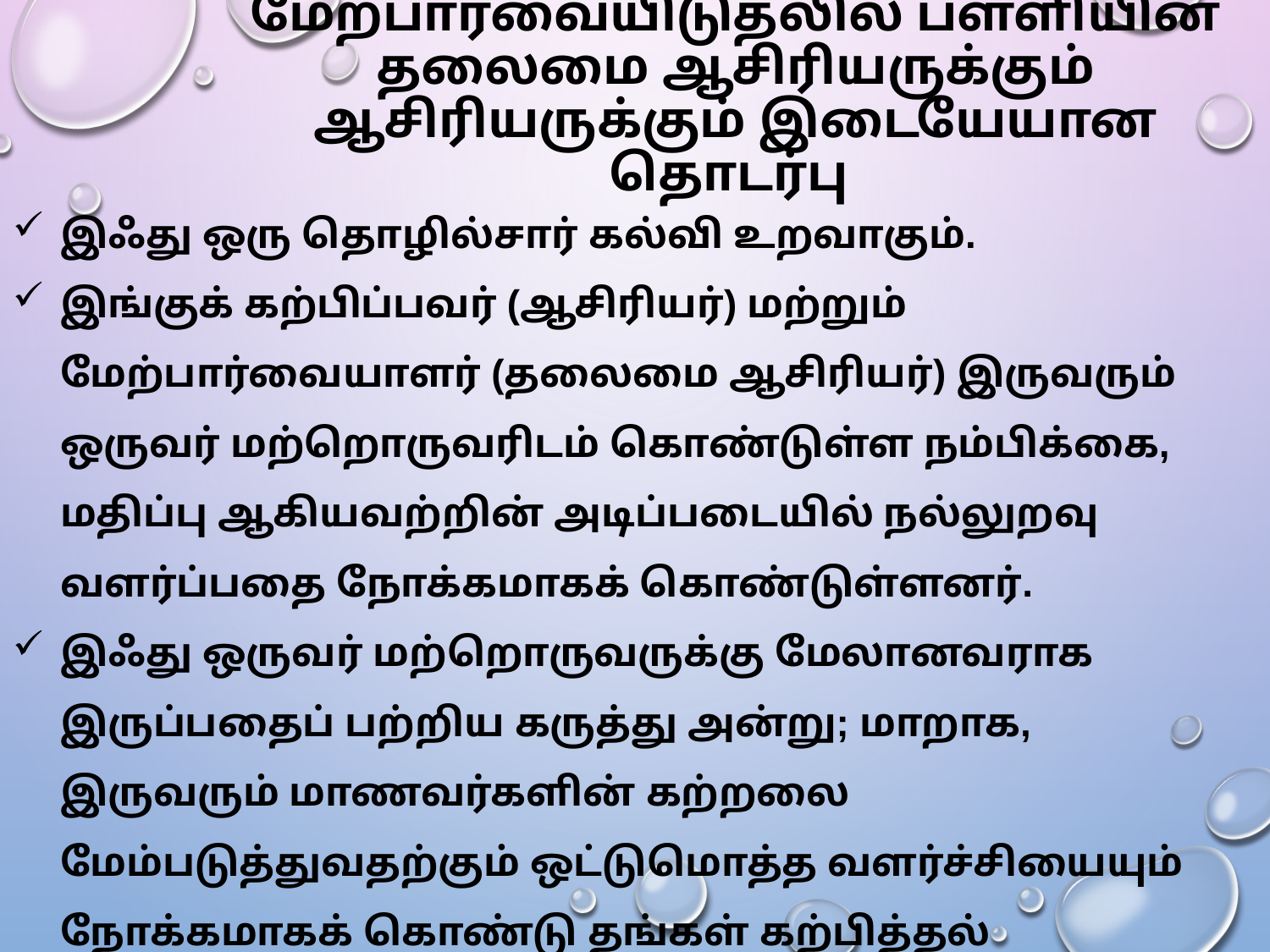

மேற்பார்வையிடுதலில் பள்ளியின் தலைமை ஆசிரியருக்கும் ஆசிரியருக்கும் இடையேயான தொடர்பு
இஃது ஒரு தொழில்சார் கல்வி உறவாகும்.
இங்குக் கற்பிப்பவர் (ஆசிரியர்) மற்றும் மேற்பார்வையாளர் (தலைமை ஆசிரியர்) இருவரும் ஒருவர் மற்றொருவரிடம் கொண்டுள்ள நம்பிக்கை, மதிப்பு ஆகியவற்றின் அடிப்படையில் நல்லுறவு வளர்ப்பதை நோக்கமாகக் கொண்டுள்ளனர்.
இஃது ஒருவர் மற்றொருவருக்கு மேலானவராக இருப்பதைப் பற்றிய கருத்து அன்று; மாறாக, இருவரும் மாணவர்களின் கற்றலை மேம்படுத்துவதற்கும் ஒட்டுமொத்த வளர்ச்சியையும் நோக்கமாகக் கொண்டு தங்கள் கற்பித்தல் நடைமுறையை மேம்படுத்துவதற்கான செயல்பாடுகளில்  ஈடுபடுவதைக் குறிக்கும்.